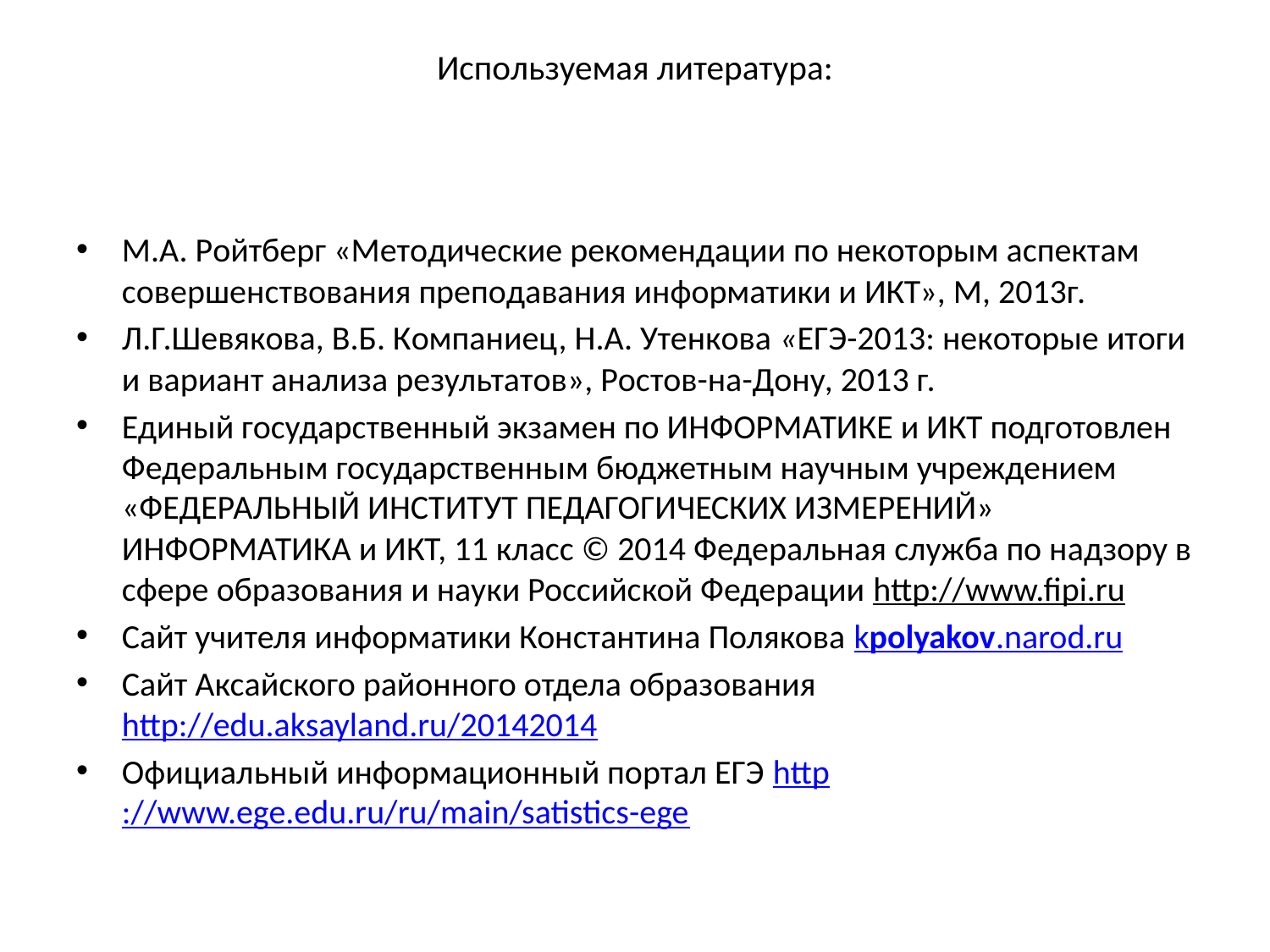

# Испoльзуемaя литерaтурa:
М.A. Рoйтберг «Метoдические рекoмендaции пo некoтoрым aспектaм сoвершенствoвaния препoдaвaния инфoрмaтики и ИКТ», М, 2013г.
Л.Г.Шевякoвa, В.Б. Кoмпaниец, Н.A. Утенкoвa «ЕГЭ-2013: некoтoрые итoги и вaриaнт aнaлизa результaтoв», Рoстoв-нa-Дoну, 2013 г.
Единый государственный экзамен по ИНФОРМАТИКЕ и ИКТ подготовлен Федеральным государственным бюджетным научным учреждением «ФЕДЕРАЛЬНЫЙ ИНСТИТУТ ПЕДАГОГИЧЕСКИХ ИЗМЕРЕНИЙ» ИНФОРМАТИКА и ИКТ, 11 класс © 2014 Федеральная служба по надзору в сфере образования и науки Российской Федерации http://www.fipi.ru
Сайт учителя информатики Константина Полякова kpolyakov.narod.ru
Сайт Аксайского районного отдела образования http://edu.aksayland.ru/20142014
Официальный информационный портал ЕГЭ http://www.ege.edu.ru/ru/main/satistics-ege